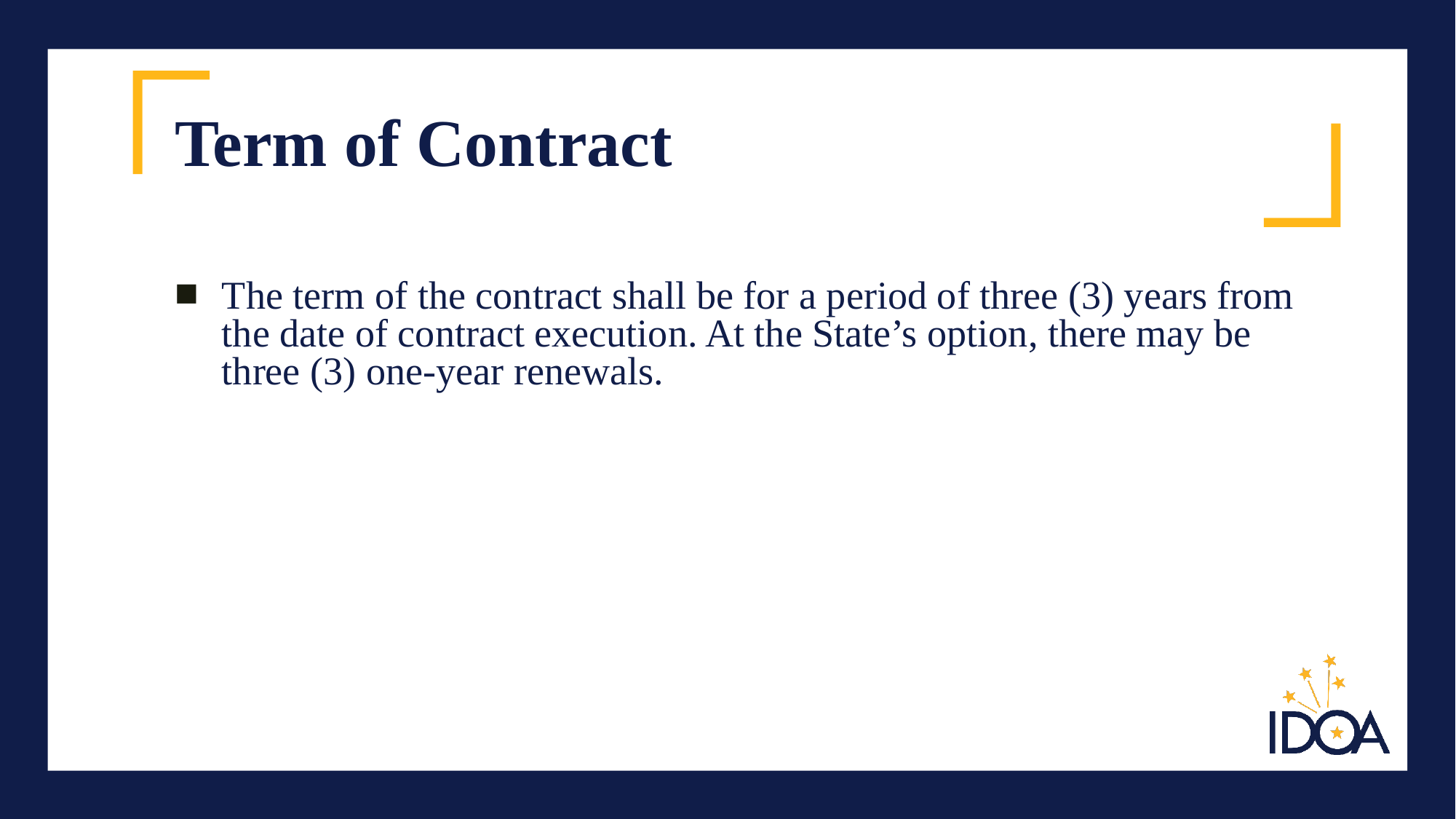

# Term of Contract
The term of the contract shall be for a period of three (3) years from the date of contract execution. At the State’s option, there may be three (3) one-year renewals.